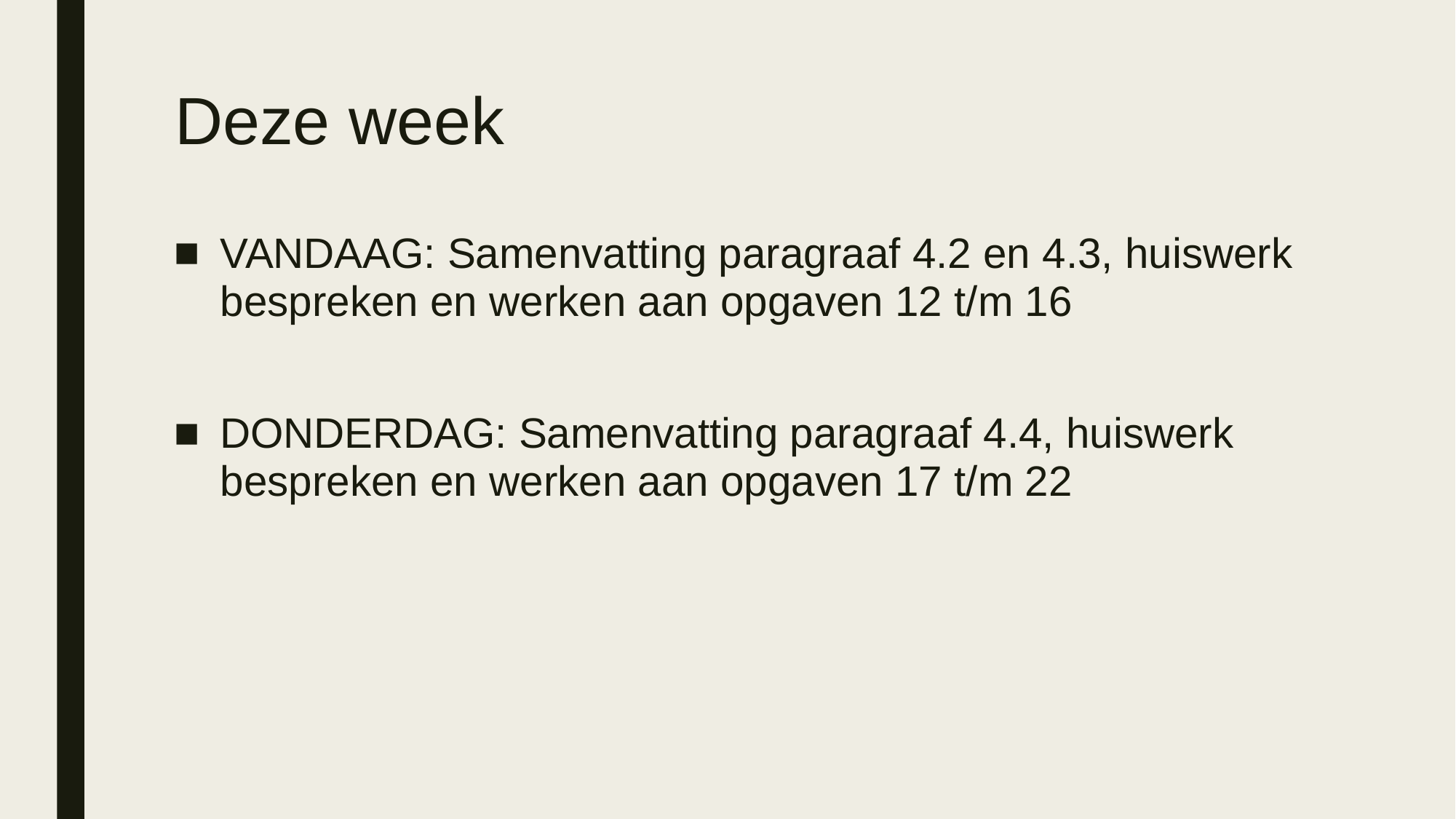

# Deze week
VANDAAG: Samenvatting paragraaf 4.2 en 4.3, huiswerk bespreken en werken aan opgaven 12 t/m 16

DONDERDAG: Samenvatting paragraaf 4.4, huiswerk bespreken en werken aan opgaven 17 t/m 22